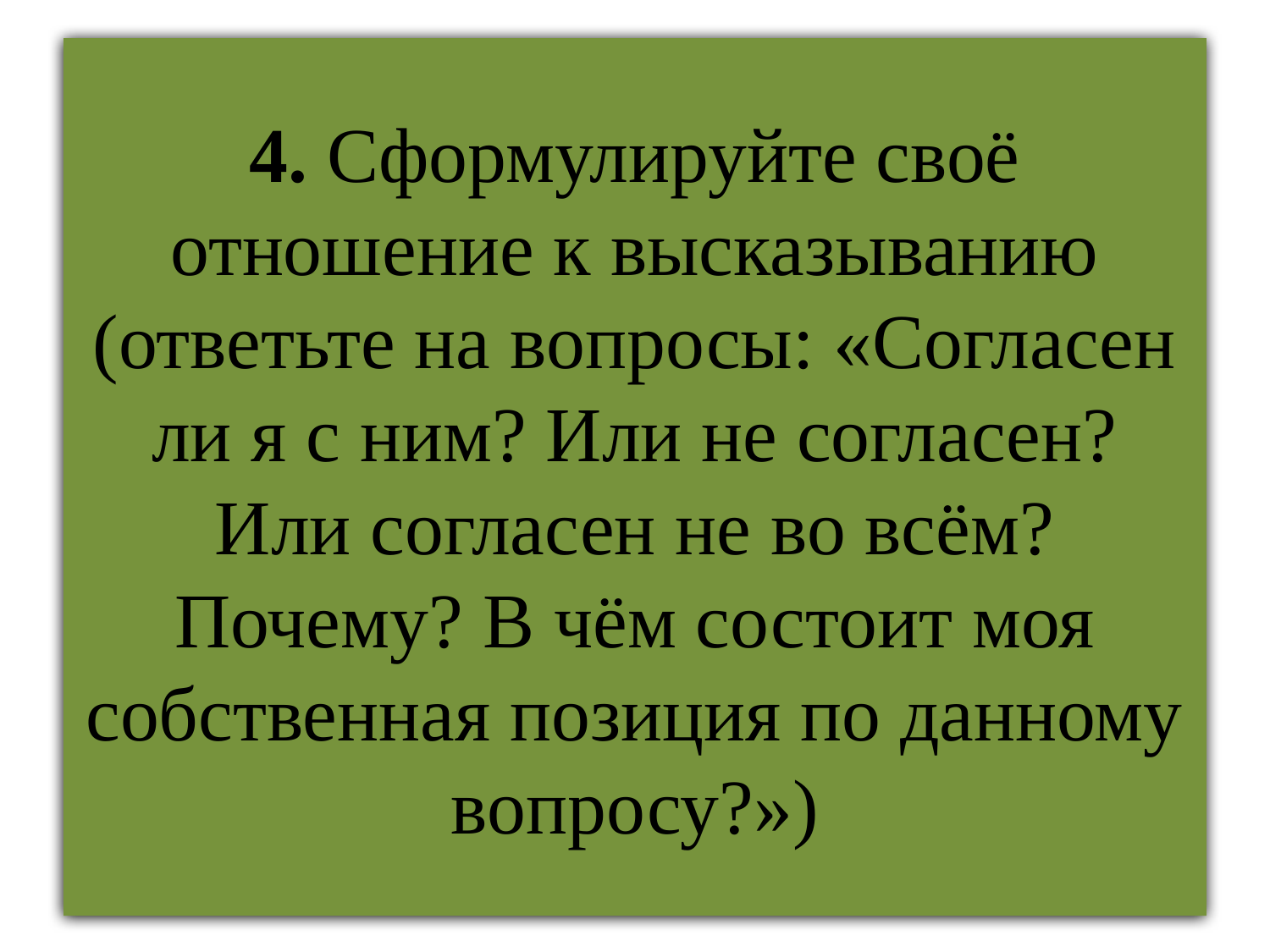

# 4. Сформулируйте своё отношение к высказыванию (ответьте на вопросы: «Согласен ли я с ним? Или не согласен? Или согласен не во всём? Почему? В чём состоит моя собственная позиция по данному вопросу?»)